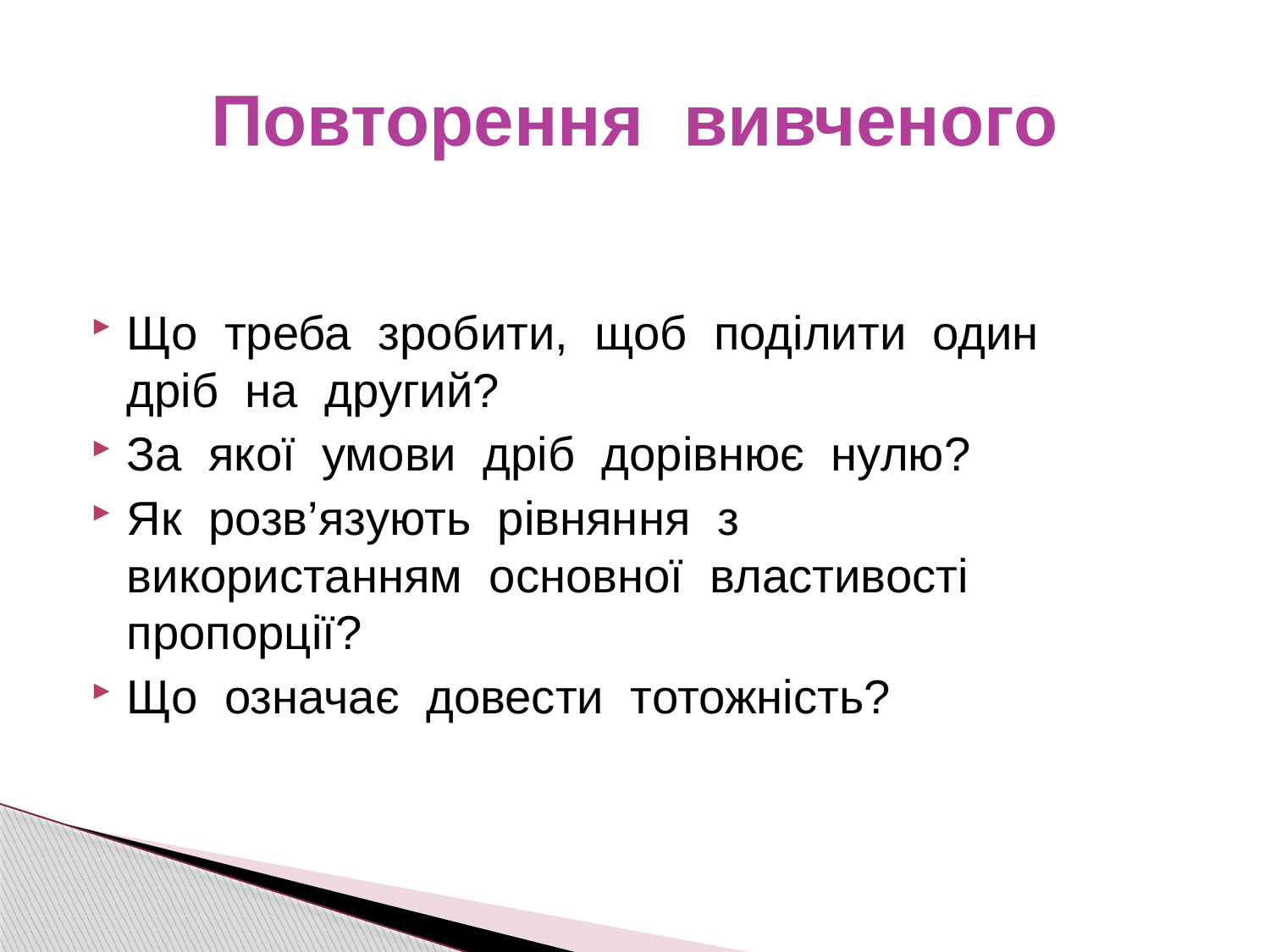

# Повторення  вивченого
Що  треба  зробити,  щоб  поділити  один  дріб  на  другий?
За  якої  умови  дріб  дорівнює  нулю?
Як  розв’язують  рівняння  з  використанням  основної  властивості  пропорції?
Що  означає  довести  тотожність?